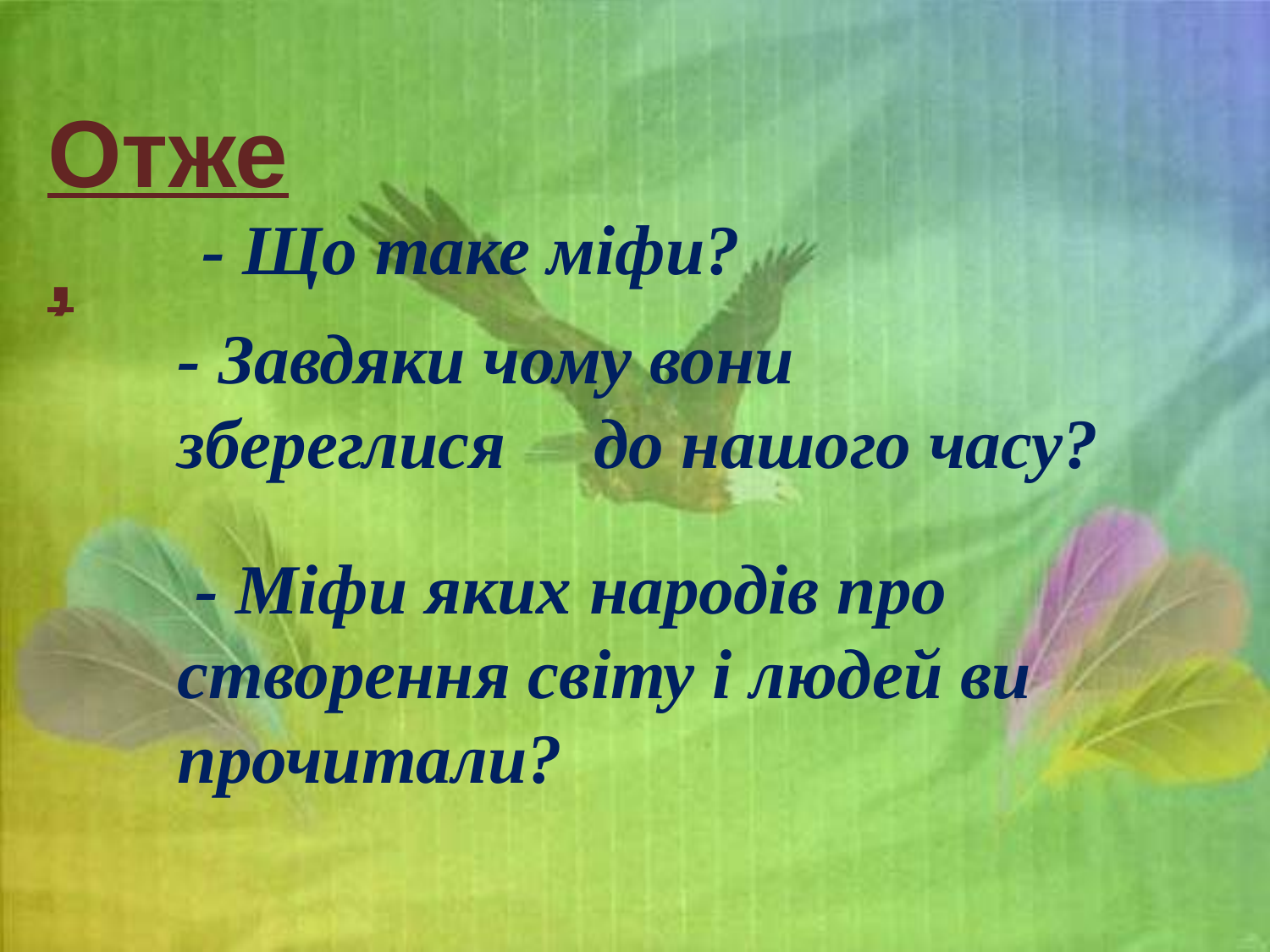

Отже,
 - Що таке міфи?
- Завдяки чому вони збереглися     до нашого часу?
 - Міфи яких народів про створення світу і людей ви прочитали?